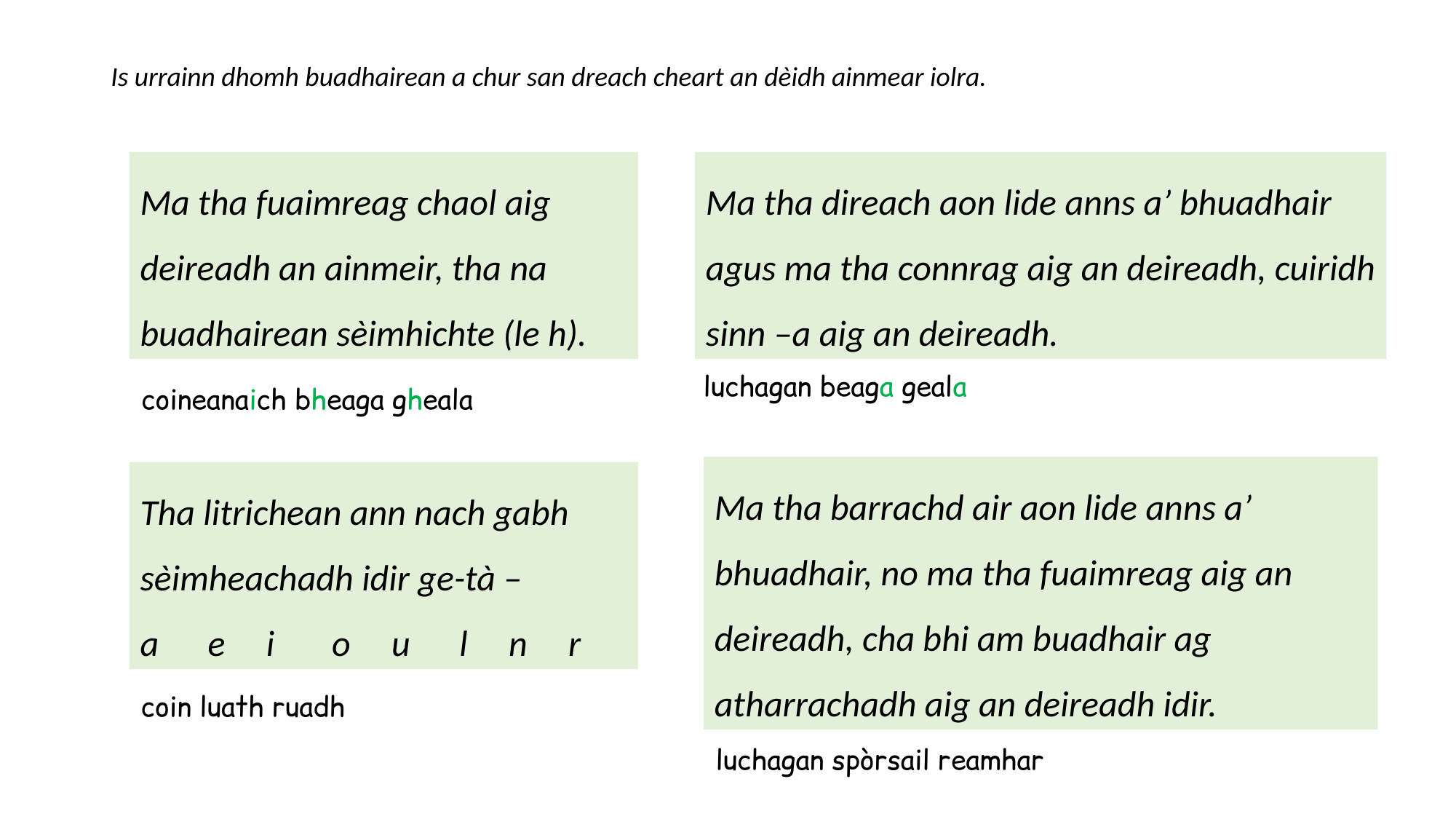

# Is urrainn dhomh buadhairean a chur san dreach cheart an dèidh ainmear iolra.
Ma tha fuaimreag chaol aig deireadh an ainmeir, tha na buadhairean sèimhichte (le h).
Ma tha direach aon lide anns a’ bhuadhair
agus ma tha connrag aig an deireadh, cuiridh
sinn –a aig an deireadh.
luchagan beaga geala
coineanaich bheaga gheala
Ma tha barrachd air aon lide anns a’ bhuadhair, no ma tha fuaimreag aig an deireadh, cha bhi am buadhair ag atharrachadh aig an deireadh idir.
Tha litrichean ann nach gabh sèimheachadh idir ge-tà –
a      e     i       o     u      l     n     r
coin luath ruadh
luchagan spòrsail reamhar